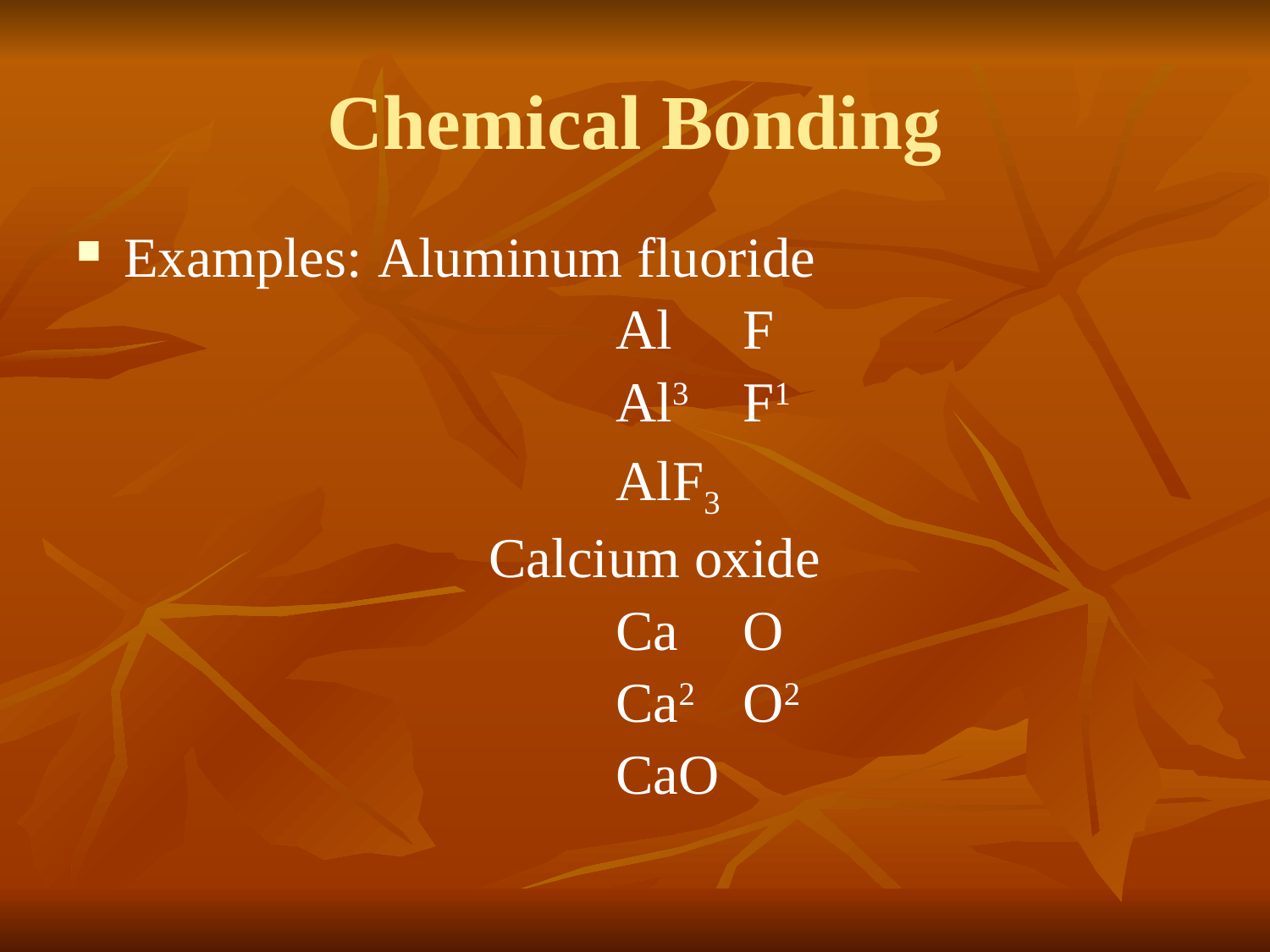

# Chemical Bonding
Examples:	Aluminum fluoride
			Al	F
			Al3	F1
			AlF3
		Calcium oxide
			Ca	O
			Ca2	O2
			CaO